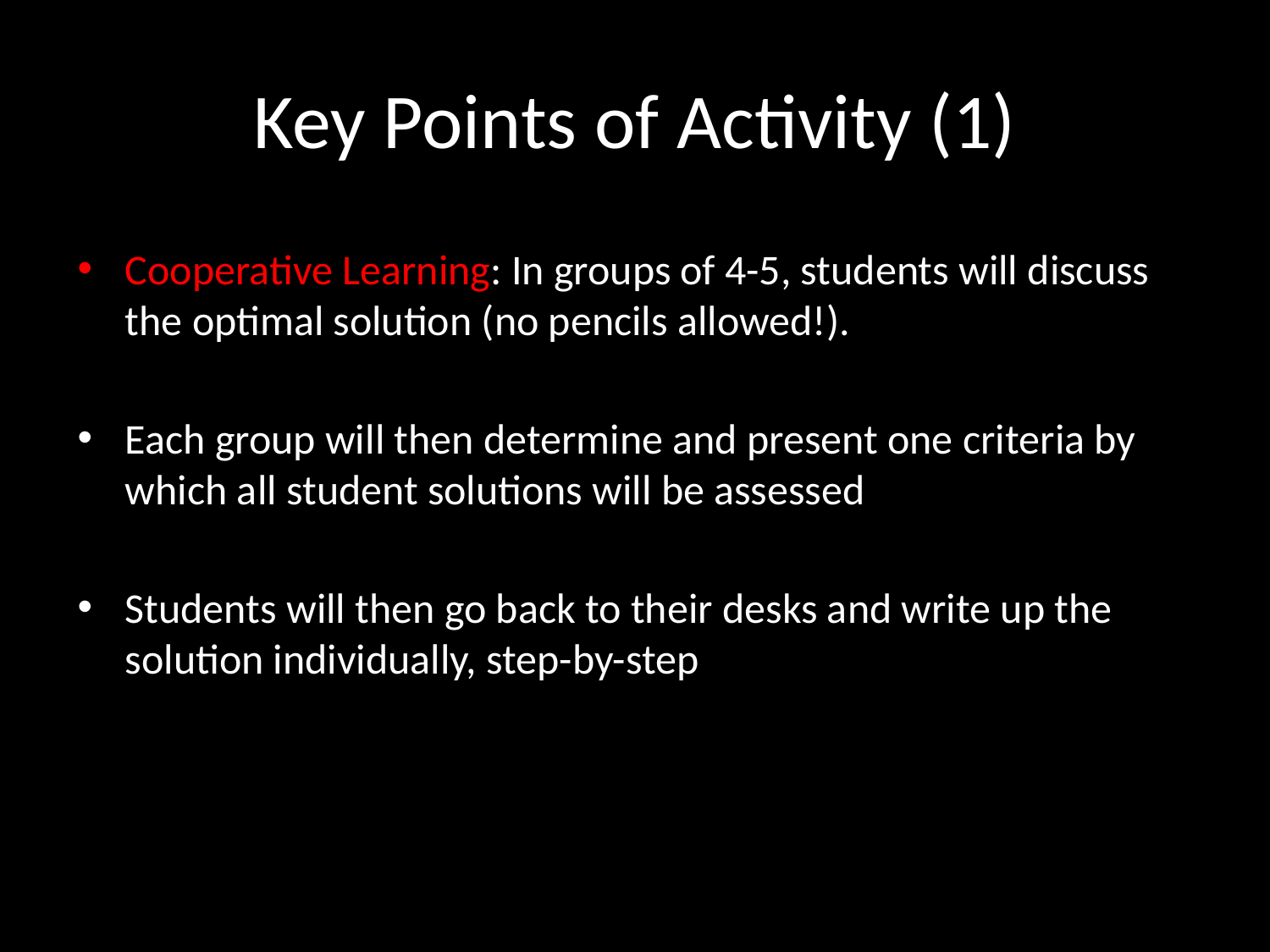

# Key Points of Activity (1)
Cooperative Learning: In groups of 4-5, students will discuss the optimal solution (no pencils allowed!).

Each group will then determine and present one criteria by which all student solutions will be assessed

Students will then go back to their desks and write up the solution individually, step-by-step